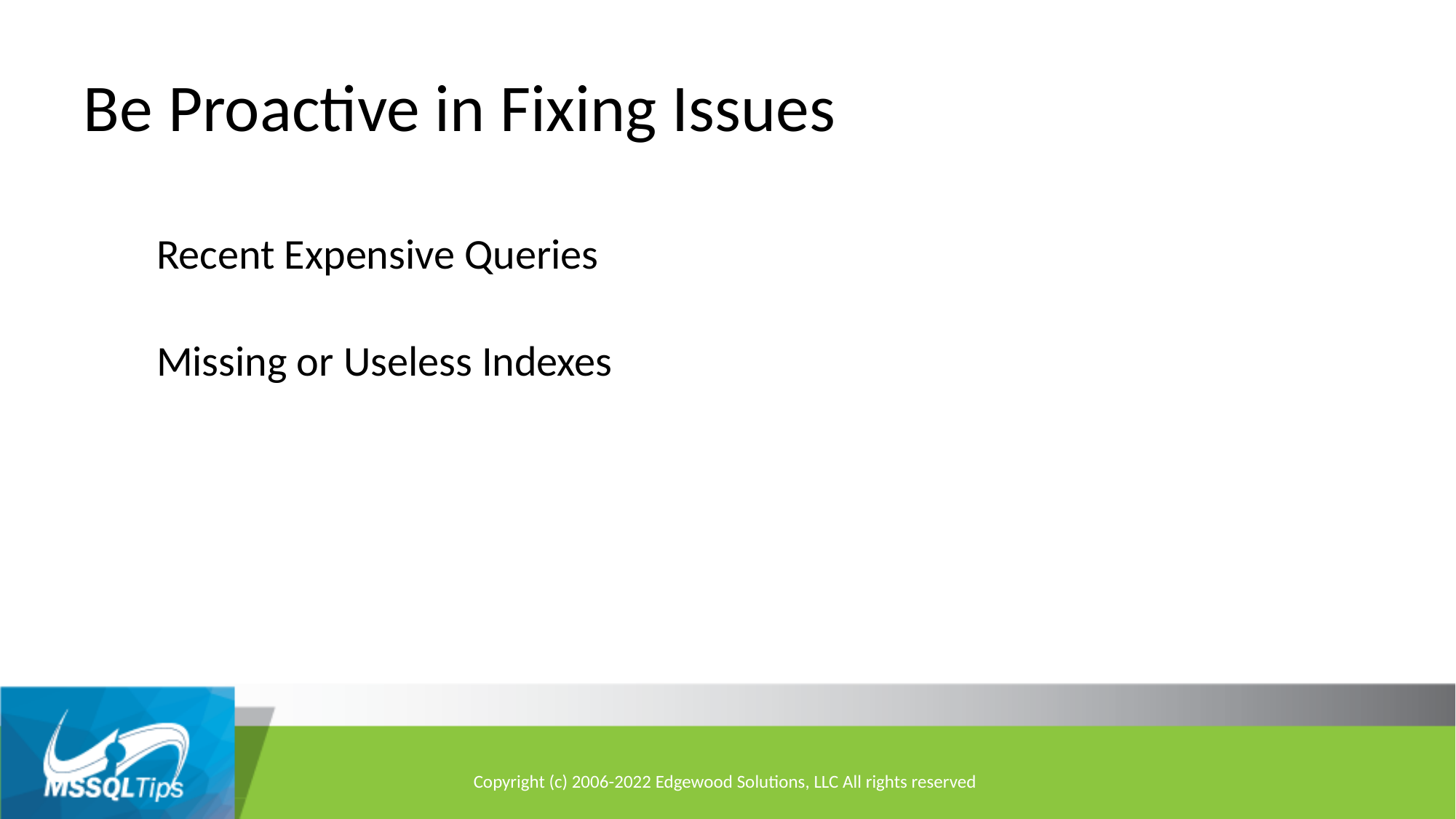

# Be Proactive in Fixing Issues

Recent Expensive Queries

Missing or Useless Indexes